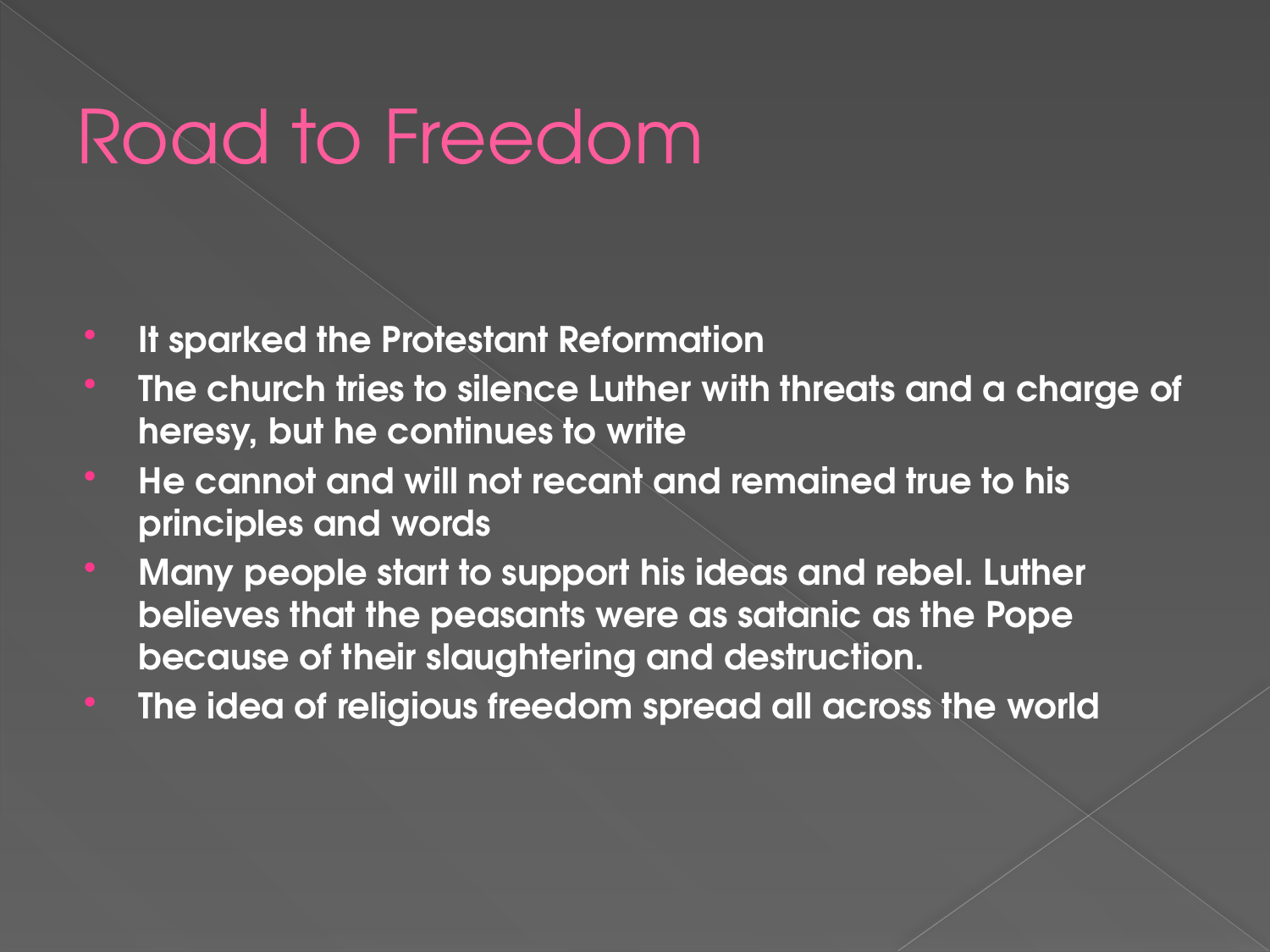

Road to Freedom

It sparked the Protestant Reformation
The church tries to silence Luther with threats and a charge of heresy, but he continues to write
He cannot and will not recant and remained true to his principles and words
Many people start to support his ideas and rebel. Luther believes that the peasants were as satanic as the Pope because of their slaughtering and destruction.
The idea of religious freedom spread all across the world